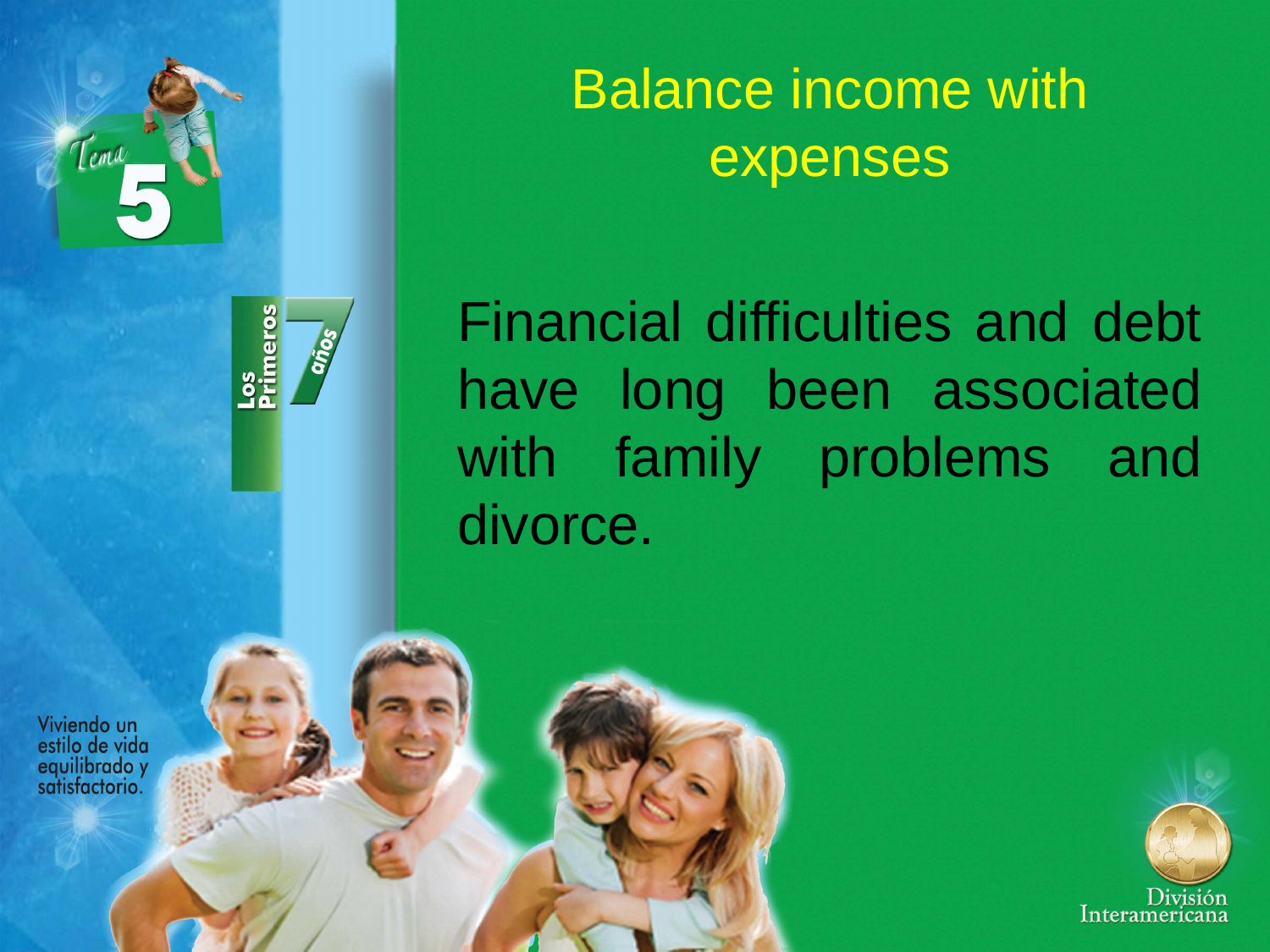

Balance income with expenses

Financial difficulties and debt have long been associated with family problems and divorce.